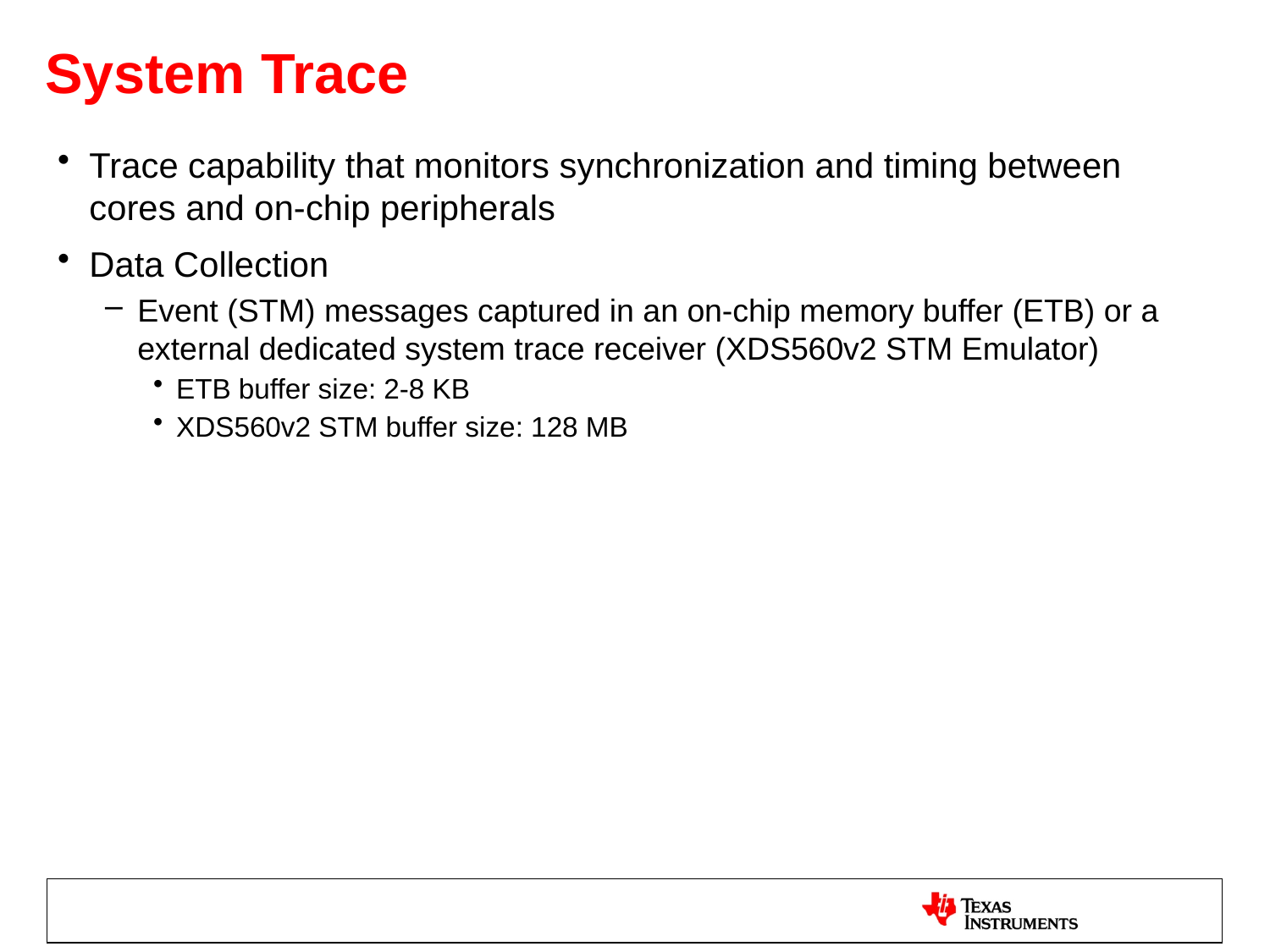

# System Trace
Trace capability that monitors synchronization and timing between cores and on-chip peripherals
Data Collection
Event (STM) messages captured in an on-chip memory buffer (ETB) or a external dedicated system trace receiver (XDS560v2 STM Emulator)
ETB buffer size: 2-8 KB
XDS560v2 STM buffer size: 128 MB